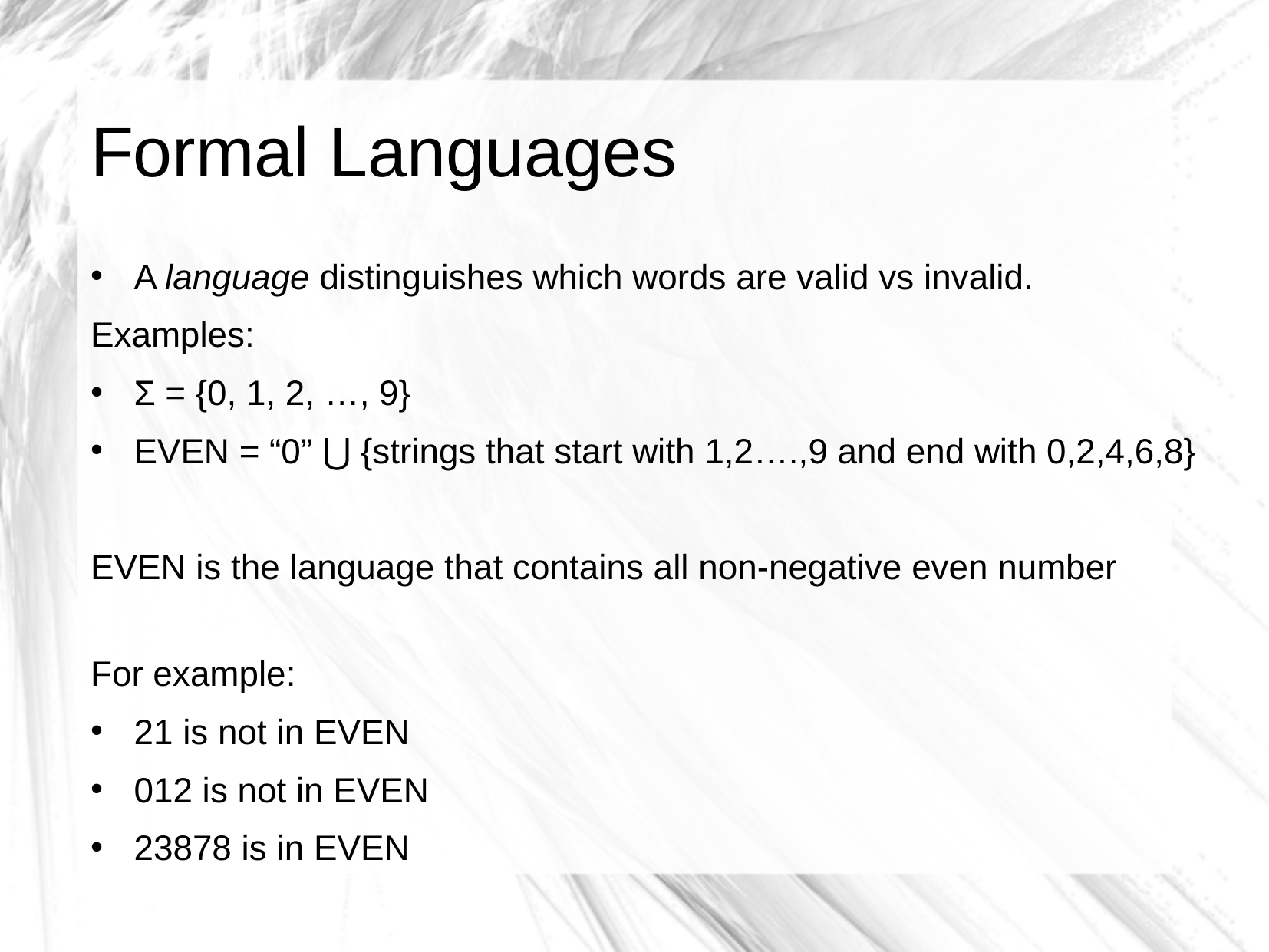

# Formal Languages
A language distinguishes which words are valid vs invalid.
Examples:
Σ = {0, 1, 2, …, 9}
EVEN = “0” ⋃ {strings that start with 1,2….,9 and end with 0,2,4,6,8}

EVEN is the language that contains all non-negative even number
For example:
21 is not in EVEN
012 is not in EVEN
23878 is in EVEN